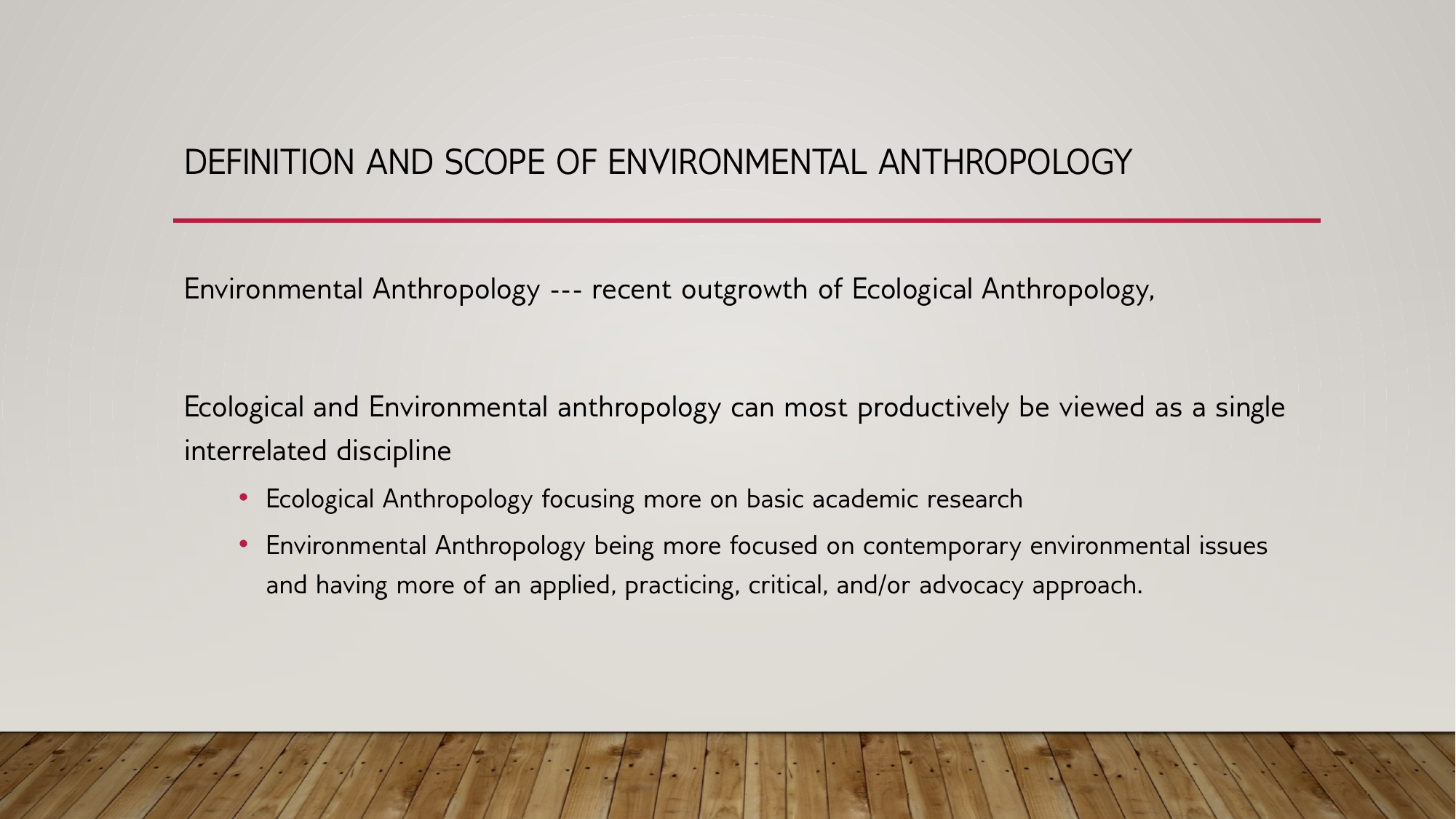

# Definition and Scope of Environmental Anthropology
Environmental Anthropology --- recent outgrowth of Ecological Anthropology,

Ecological and Environmental anthropology can most productively be viewed as a single interrelated discipline
Ecological Anthropology focusing more on basic academic research
Environmental Anthropology being more focused on contemporary environmental issues and having more of an applied, practicing, critical, and/or advocacy approach.